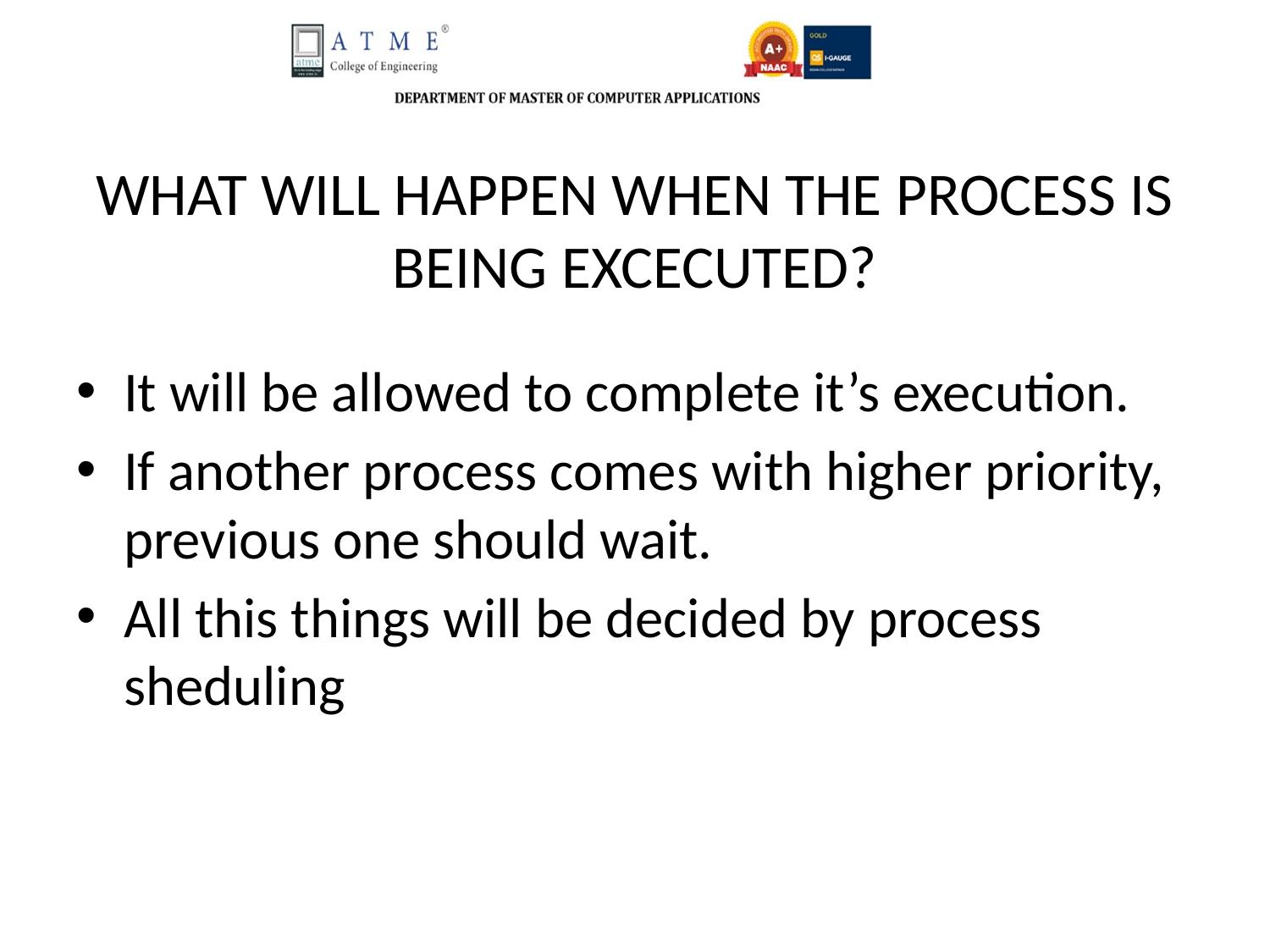

# WHAT WILL HAPPEN WHEN THE PROCESS IS BEING EXCECUTED?
It will be allowed to complete it’s execution.
If another process comes with higher priority, previous one should wait.
All this things will be decided by process sheduling